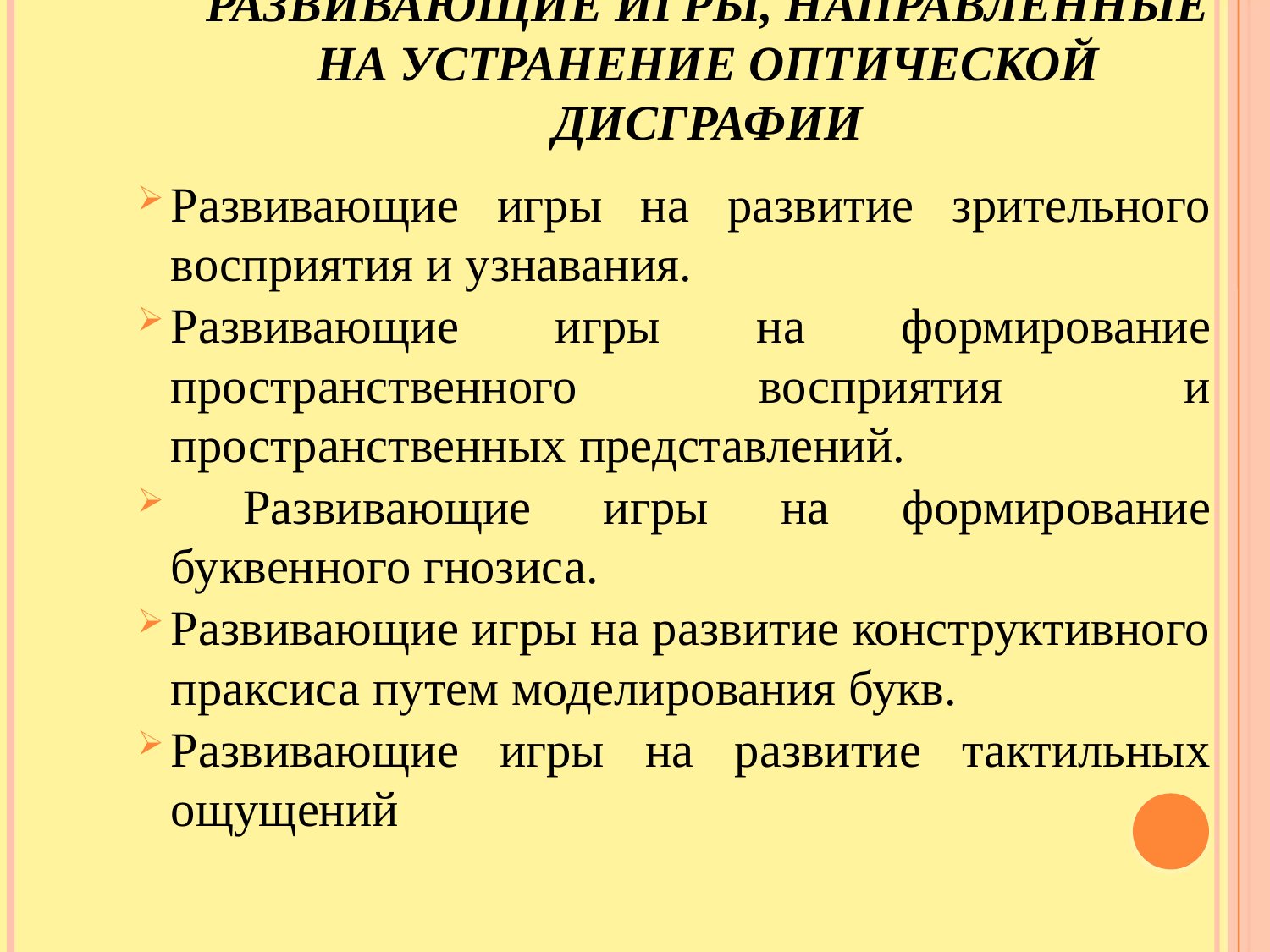

# Развивающие игры, направленные на устранение оптической дисграфии
Развивающие игры на развитие зрительного восприятия и узнавания.
Развивающие игры на формирование пространственного восприятия и пространственных представлений.
 Развивающие игры на формирование буквенного гнозиса.
Развивающие игры на развитие конструктивного праксиса путем моделирования букв.
Развивающие игры на развитие тактильных ощущений